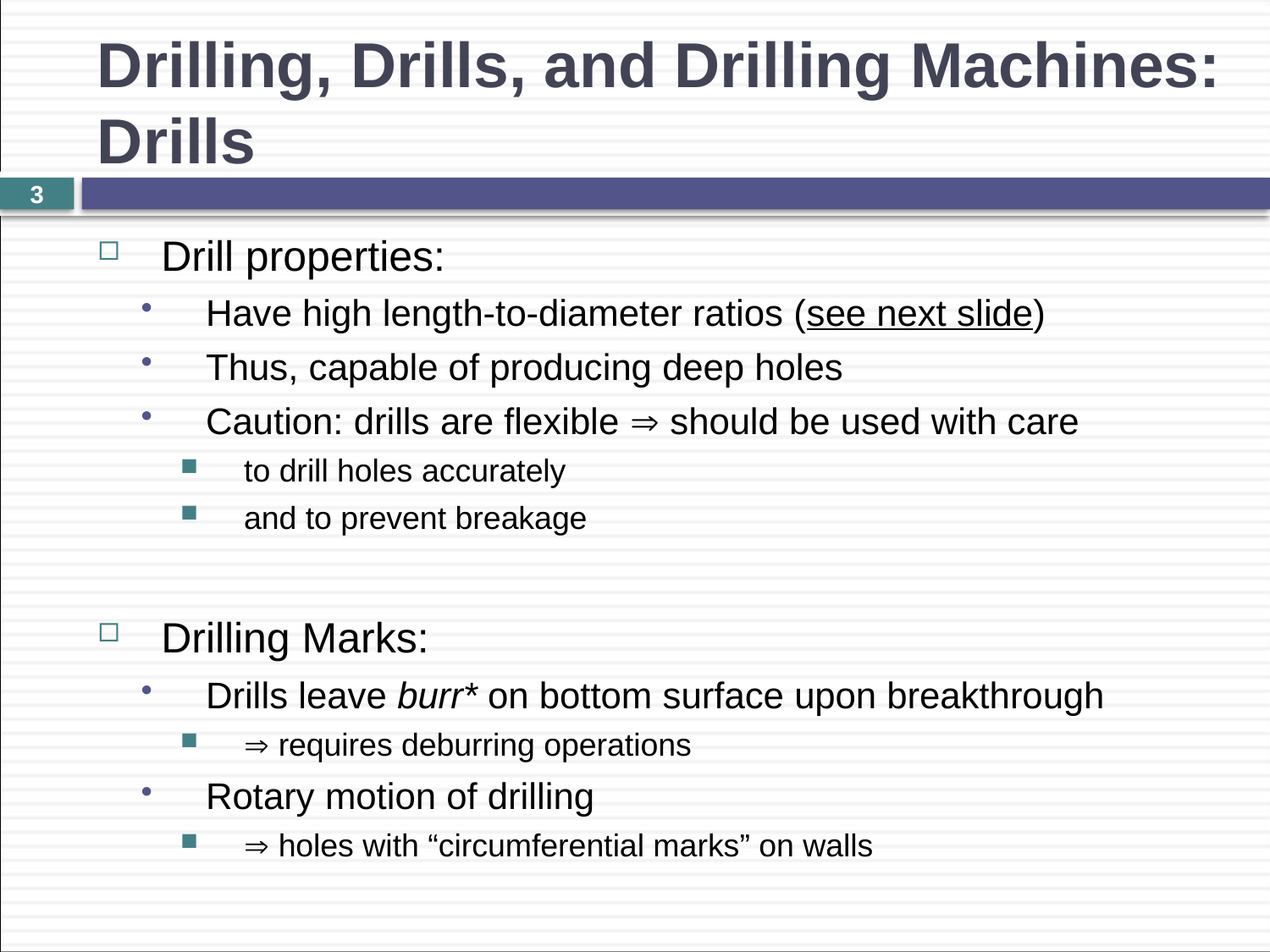

Drilling, Drills, and Drilling Machines: Drills
3
Drill properties:
Have high length-to-diameter ratios (see next slide)
Thus, capable of producing deep holes
Caution: drills are flexible ⇒ should be used with care
to drill holes accurately
and to prevent breakage

Drilling Marks:
Drills leave burr* on bottom surface upon breakthrough
⇒ requires deburring operations
Rotary motion of drilling
⇒ holes with “circumferential marks” on walls